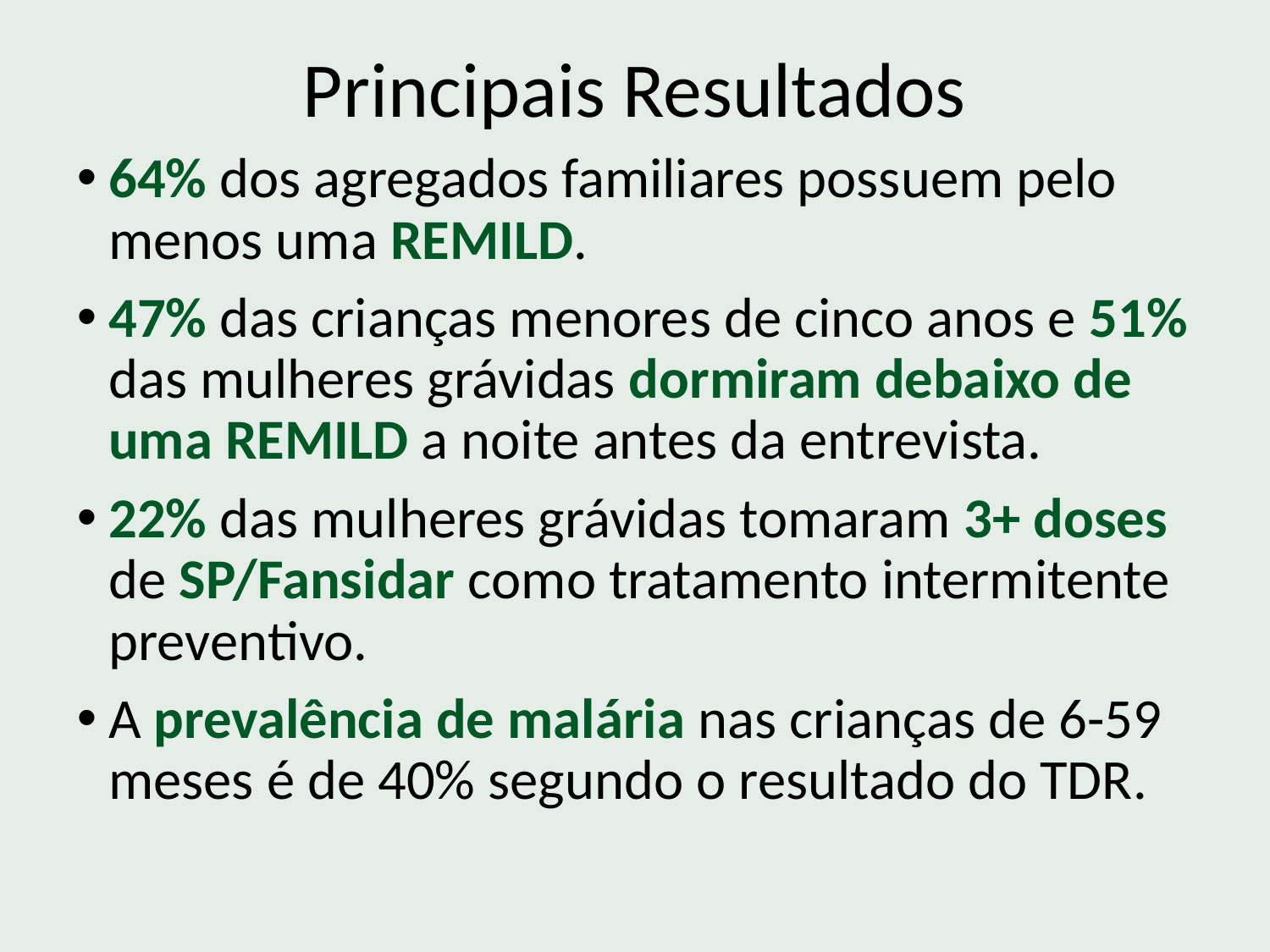

Principais Resultados
64% dos agregados familiares possuem pelo menos uma REMILD.
47% das crianças menores de cinco anos e 51% das mulheres grávidas dormiram debaixo de uma REMILD a noite antes da entrevista.
22% das mulheres grávidas tomaram 3+ doses de SP/Fansidar como tratamento intermitente preventivo.
A prevalência de malária nas crianças de 6-59 meses é de 40% segundo o resultado do TDR.